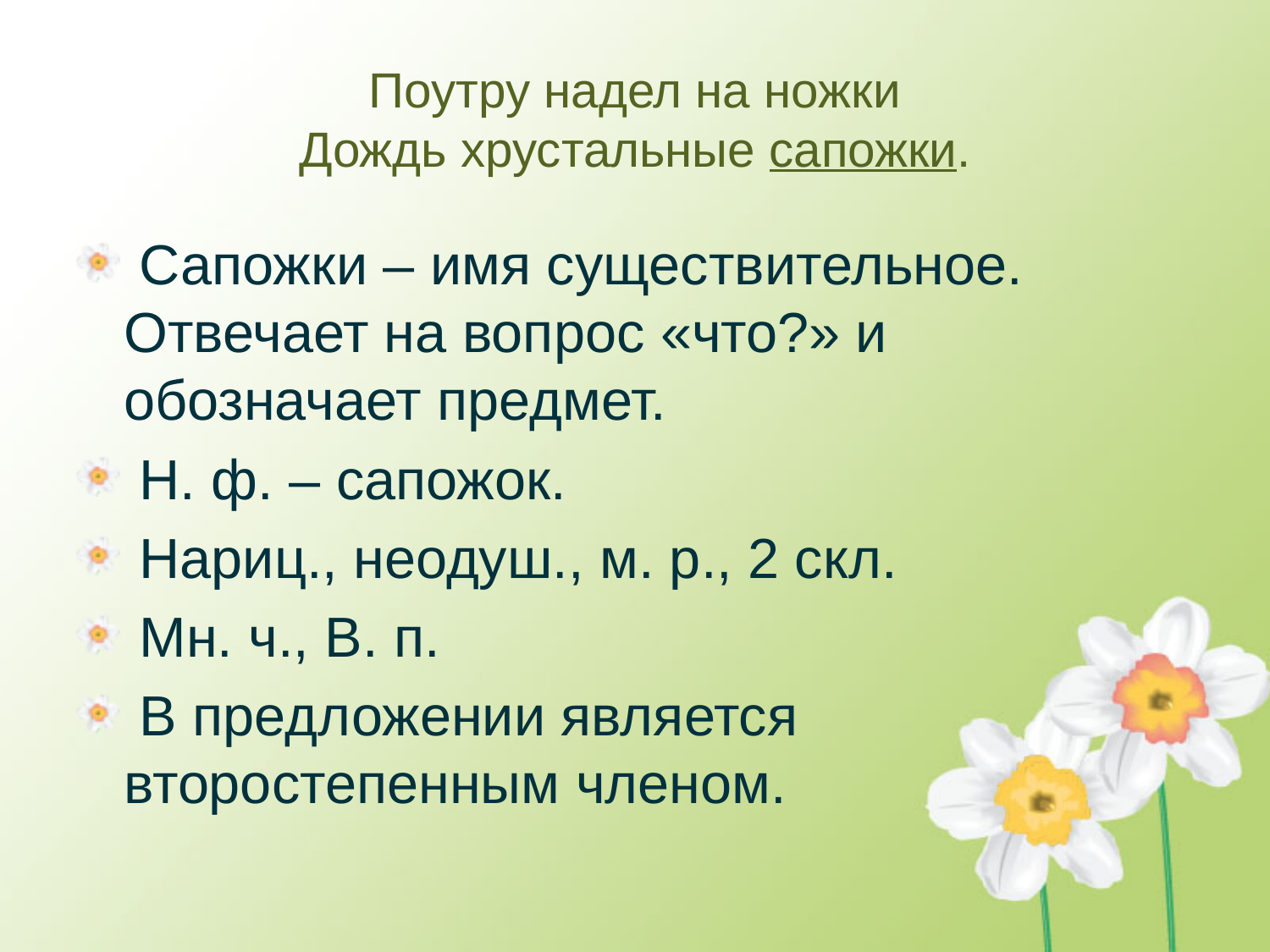

# Поутру надел на ножки Дождь хрустальные сапожки.
 Сапожки – имя существительное. Отвечает на вопрос «что?» и обозначает предмет.
 Н. ф. – сапожок.
 Нариц., неодуш., м. р., 2 скл.
 Мн. ч., В. п.
 В предложении является второстепенным членом.